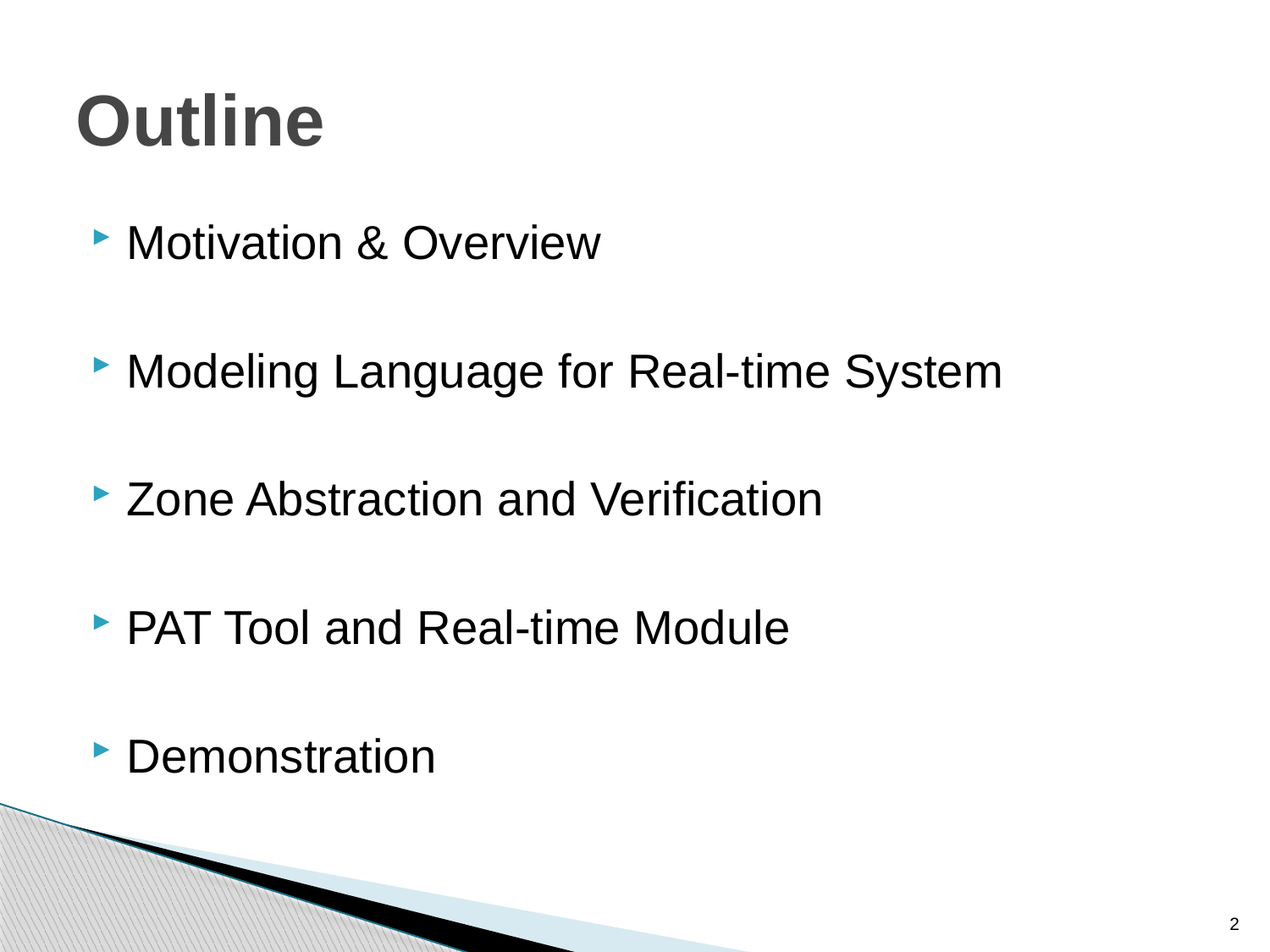

# Outline
Motivation & Overview

Modeling Language for Real-time System

Zone Abstraction and Verification

PAT Tool and Real-time Module

Demonstration

2